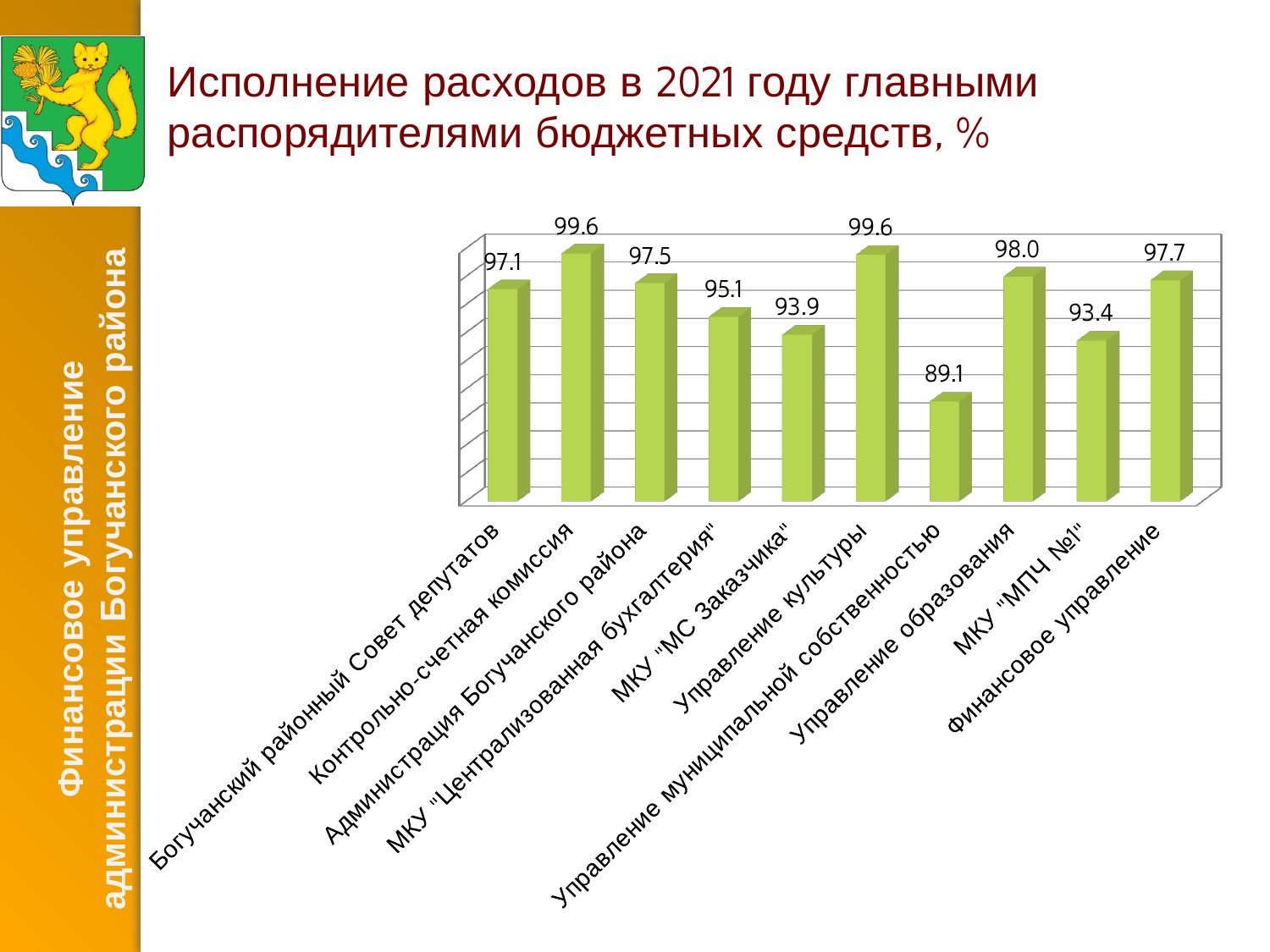

# Исполнение расходов в 2021 году главными распорядителями бюджетных средств, %

[unsupported chart]